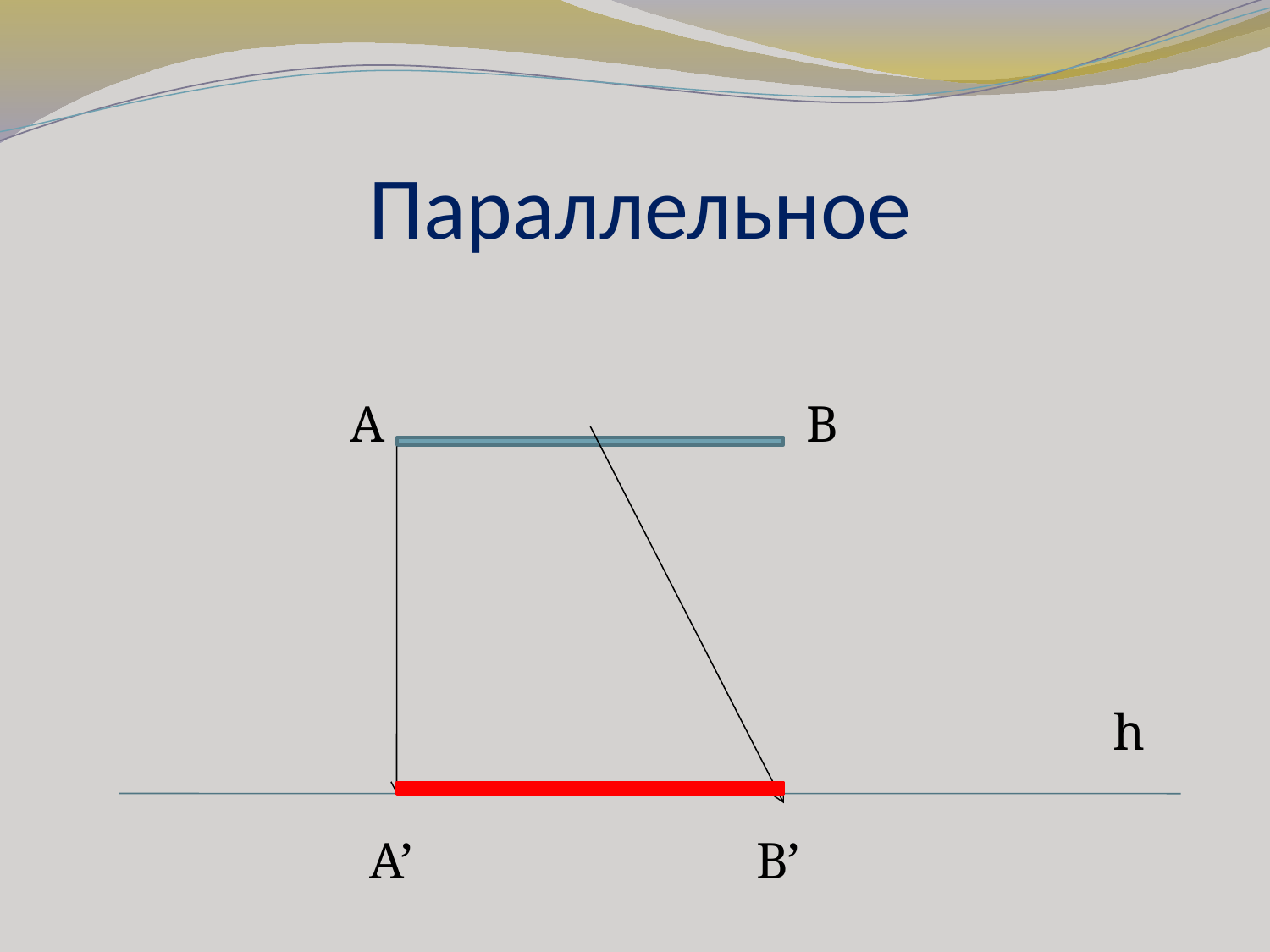

# Параллельное

A
B

h

A’
B’